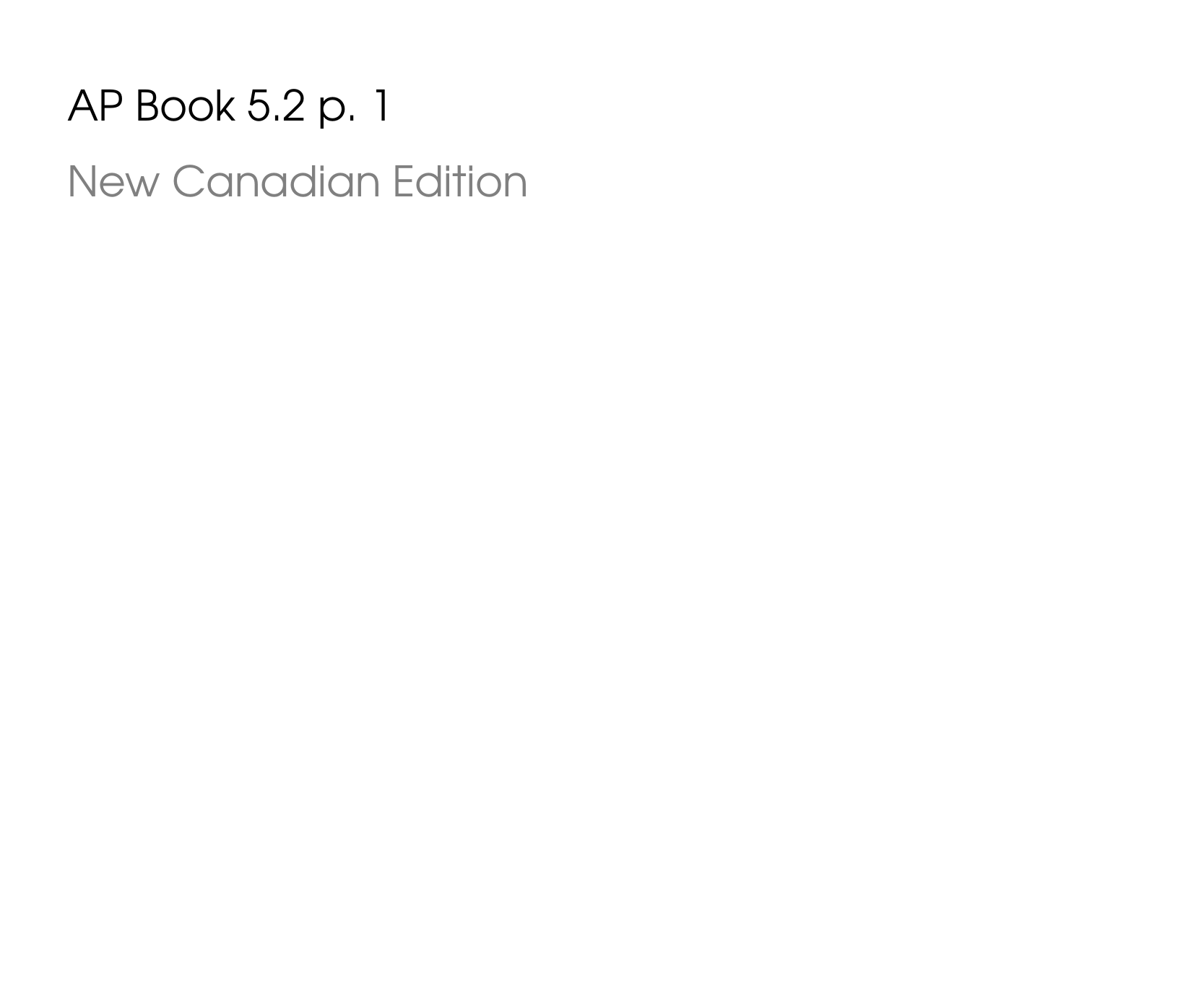

AP Book 5.2 p. 1
New Canadian Edition